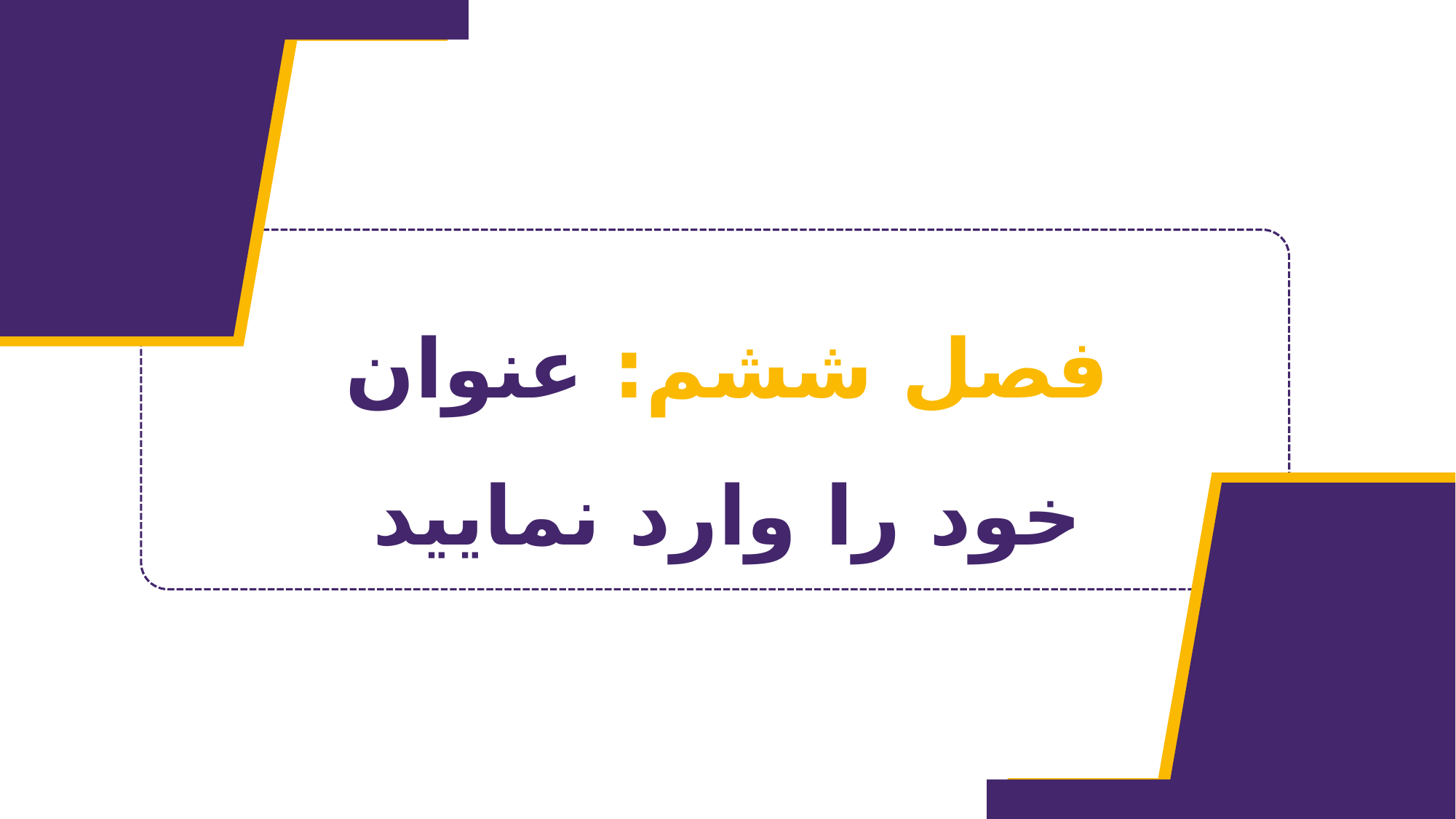

فصل ششم: عنوان خود را وارد نمایید